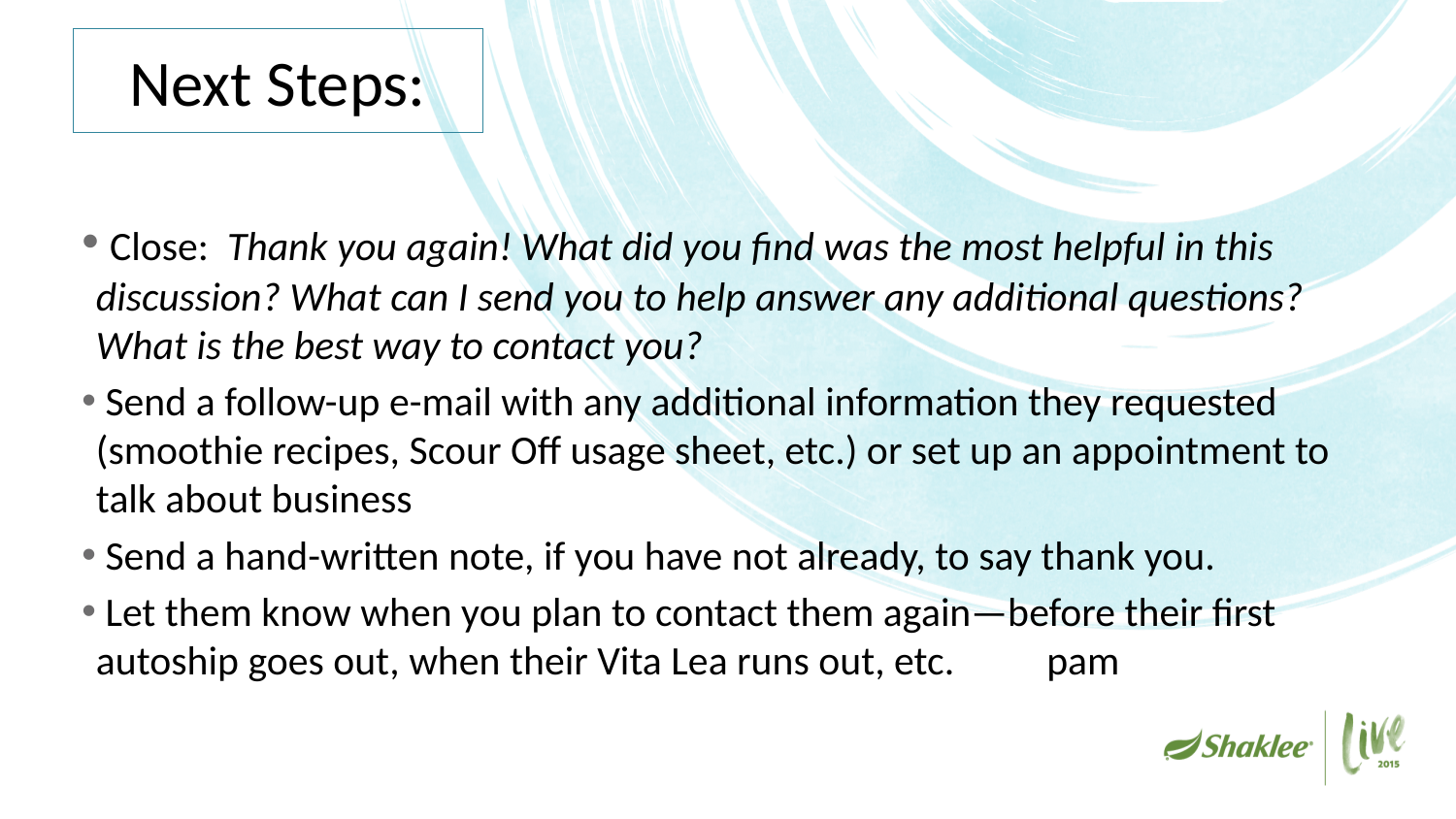

# Next Steps:
 Close:  Thank you again! What did you find was the most helpful in this discussion? What can I send you to help answer any additional questions? What is the best way to contact you?
 Send a follow-up e-mail with any additional information they requested (smoothie recipes, Scour Off usage sheet, etc.) or set up an appointment to talk about business
 Send a hand-written note, if you have not already, to say thank you.
 Let them know when you plan to contact them again—before their first autoship goes out, when their Vita Lea runs out, etc.          pam